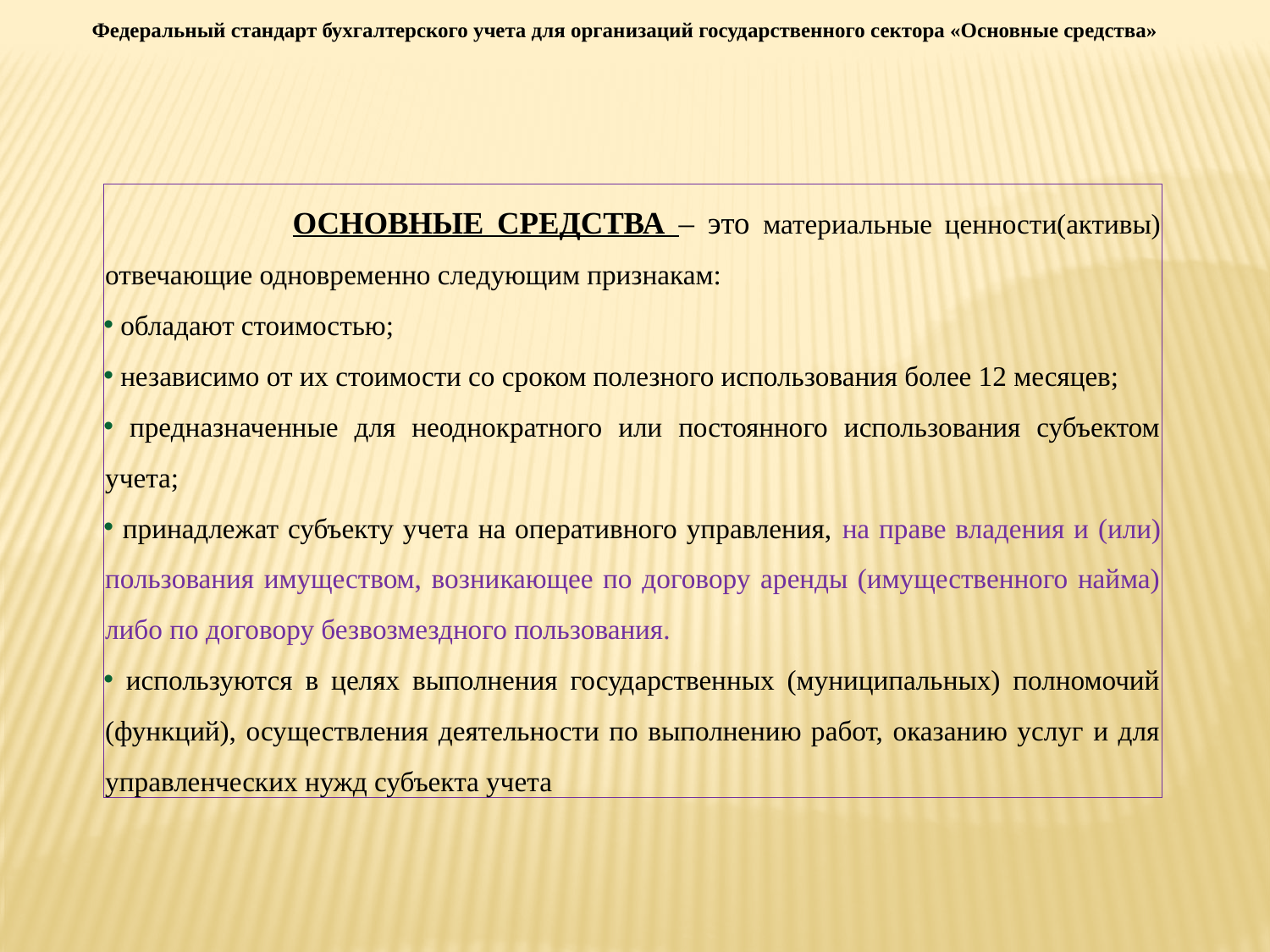

Федеральный стандарт бухгалтерского учета для организаций государственного сектора «Основные средства»

              ОСНОВНЫЕ СРЕДСТВА – это материальные ценности(активы) отвечающие одновременно следующим признакам:
 обладают стоимостью;
 независимо от их стоимости со сроком полезного использования более 12 месяцев;
 предназначенные для неоднократного или постоянного использования субъектом учета;
 принадлежат субъекту учета на оперативного управления, на праве владения и (или) пользования имуществом, возникающее по договору аренды (имущественного найма) либо по договору безвозмездного пользования.
 используются в целях выполнения государственных (муниципальных) полномочий (функций), осуществления деятельности по выполнению работ, оказанию услуг и для управленческих нужд субъекта учета